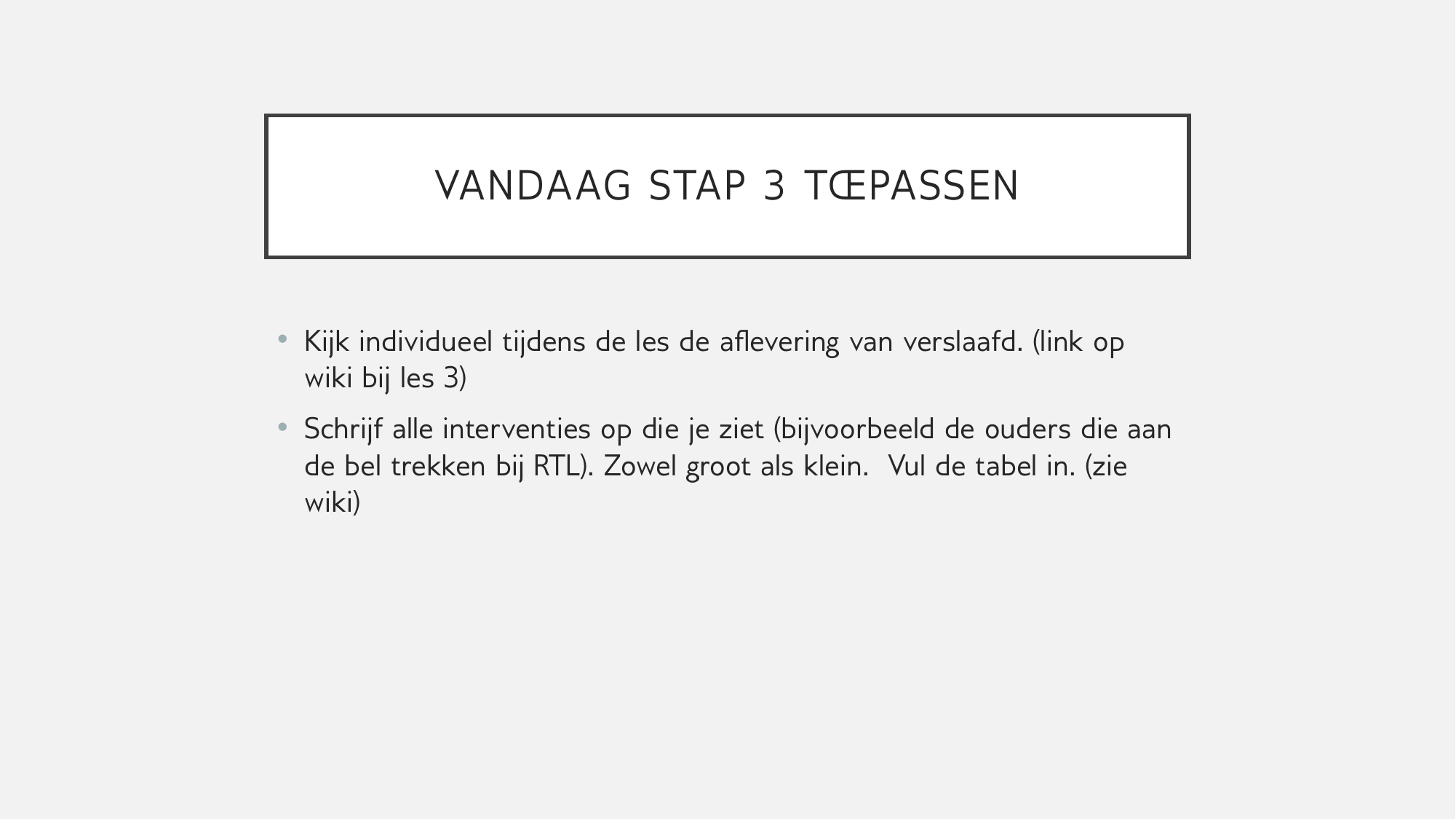

# VANDAAG stap 3 toepassen
Kijk individueel tijdens de les de aflevering van verslaafd. (link op wiki bij les 3)
Schrijf alle interventies op die je ziet (bijvoorbeeld de ouders die aan de bel trekken bij RTL). Zowel groot als klein.  Vul de tabel in. (zie wiki)